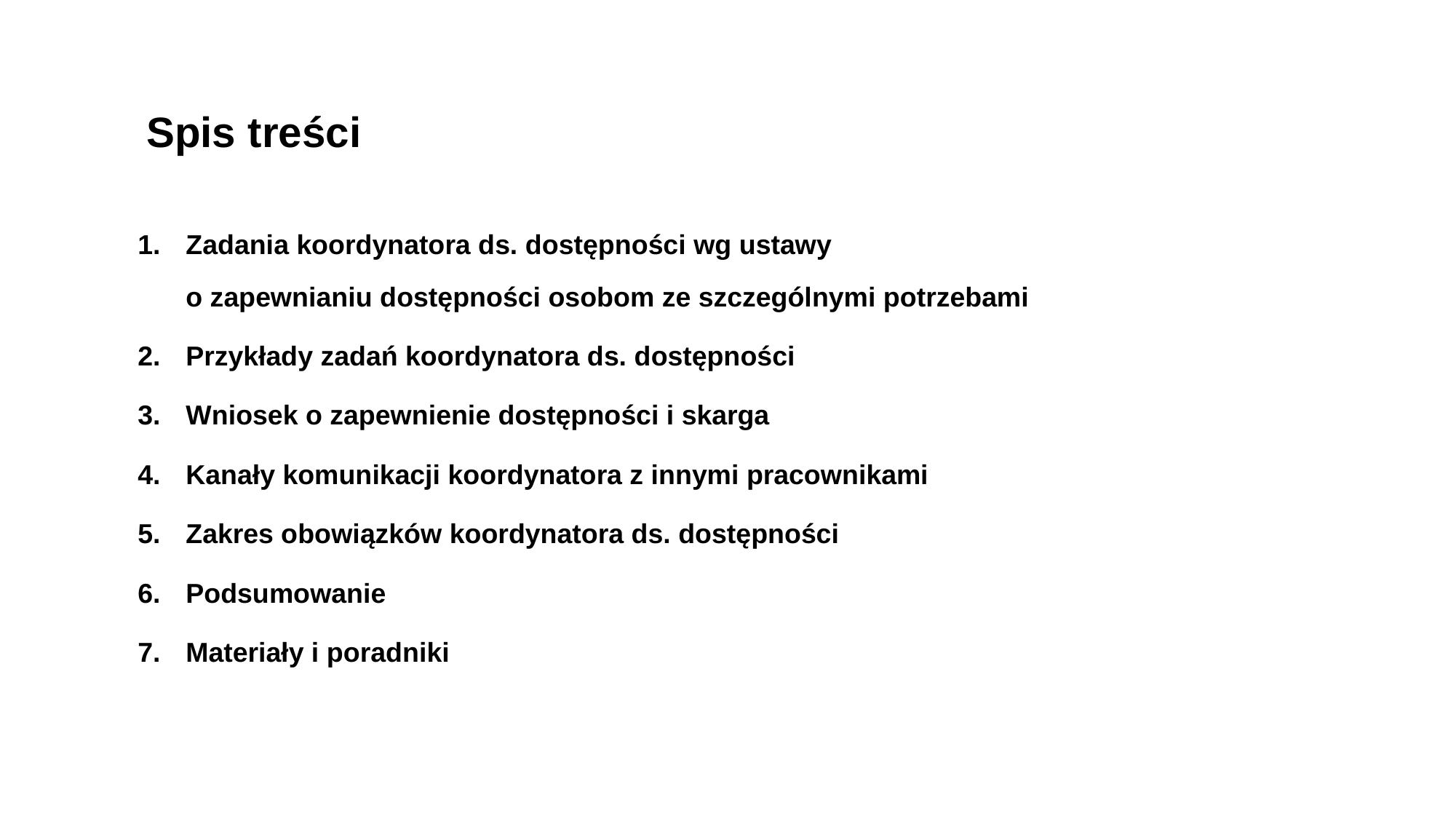

# Spis treści
Zadania koordynatora ds. dostępności wg ustawy
o zapewnianiu dostępności osobom ze szczególnymi potrzebami
Przykłady zadań koordynatora ds. dostępności
Wniosek o zapewnienie dostępności i skarga
Kanały komunikacji koordynatora z innymi pracownikami
Zakres obowiązków koordynatora ds. dostępności
Podsumowanie
Materiały i poradniki